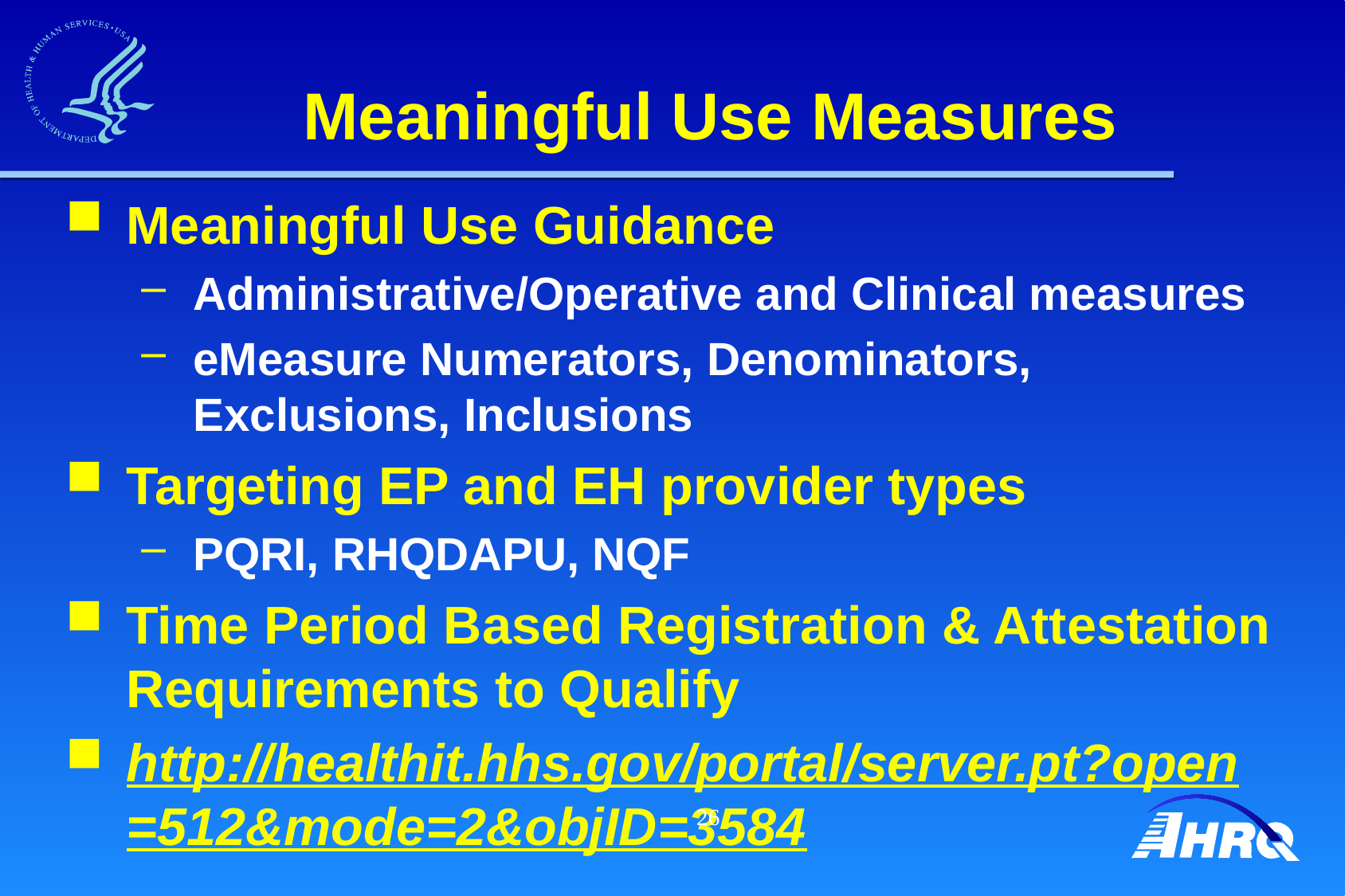

# Meaningful Use Measures
Meaningful Use Guidance
Administrative/Operative and Clinical measures
eMeasure Numerators, Denominators, Exclusions, Inclusions
Targeting EP and EH provider types
PQRI, RHQDAPU, NQF
Time Period Based Registration & Attestation Requirements to Qualify
http://healthit.hhs.gov/portal/server.pt?open=512&mode=2&objID=3584
26